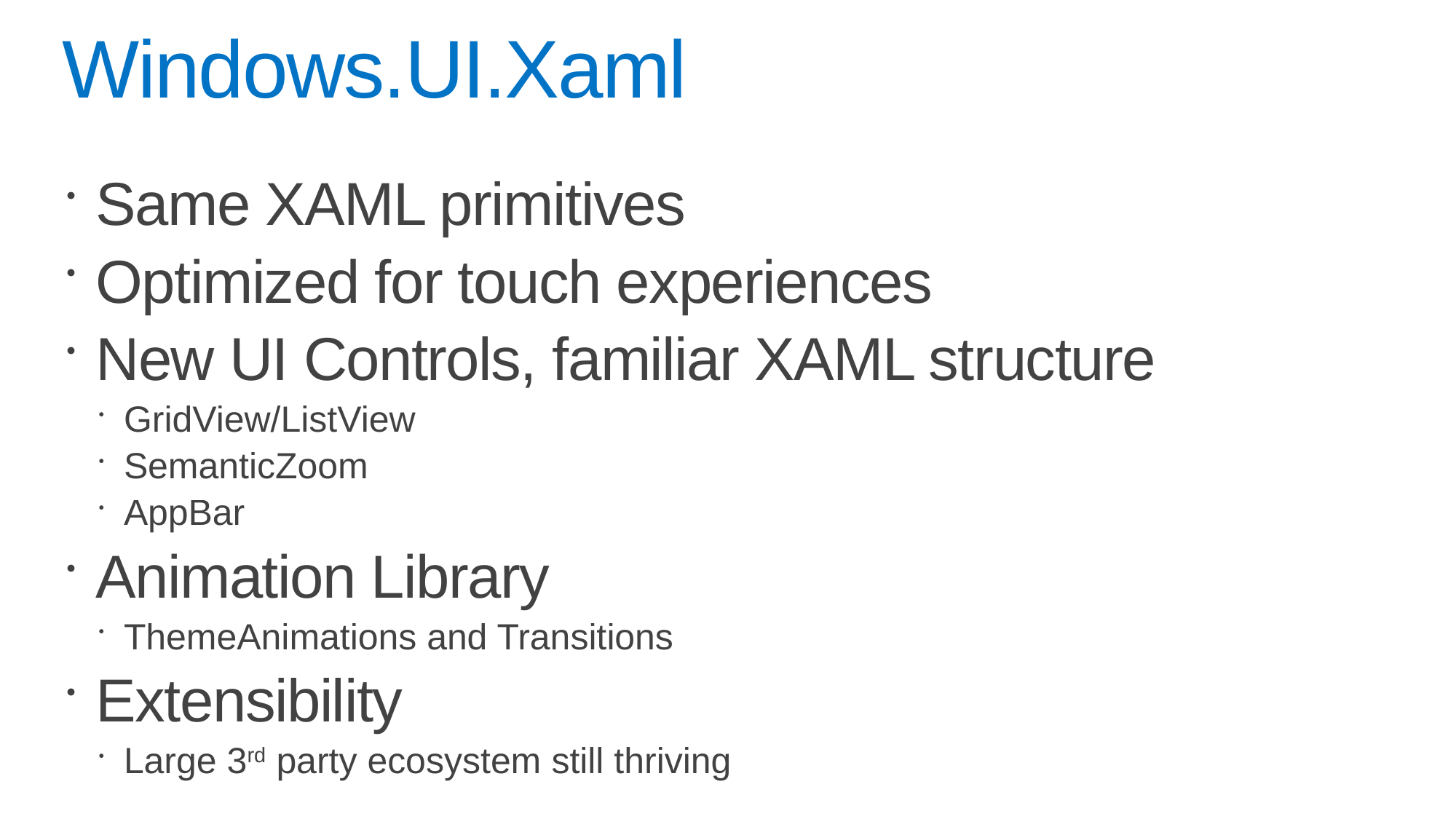

# Windows.UI.Xaml
Same XAML primitives
Optimized for touch experiences
New UI Controls, familiar XAML structure
GridView/ListView
SemanticZoom
AppBar
Animation Library
ThemeAnimations and Transitions
Extensibility
Large 3rd party ecosystem still thriving